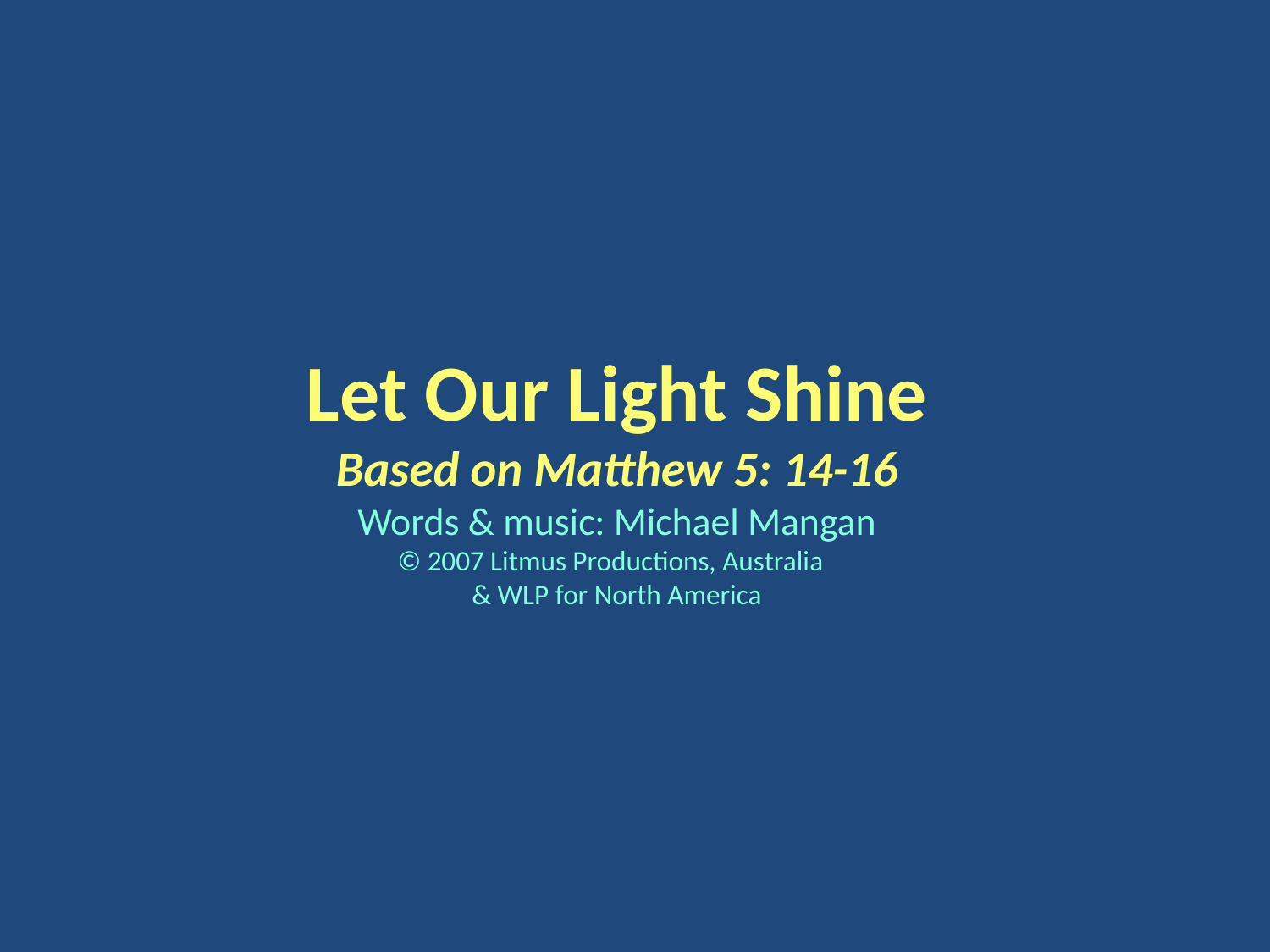

Let Our Light Shine
Based on Matthew 5: 14-16
Words & music: Michael Mangan
© 2007 Litmus Productions, Australia
& WLP for North America